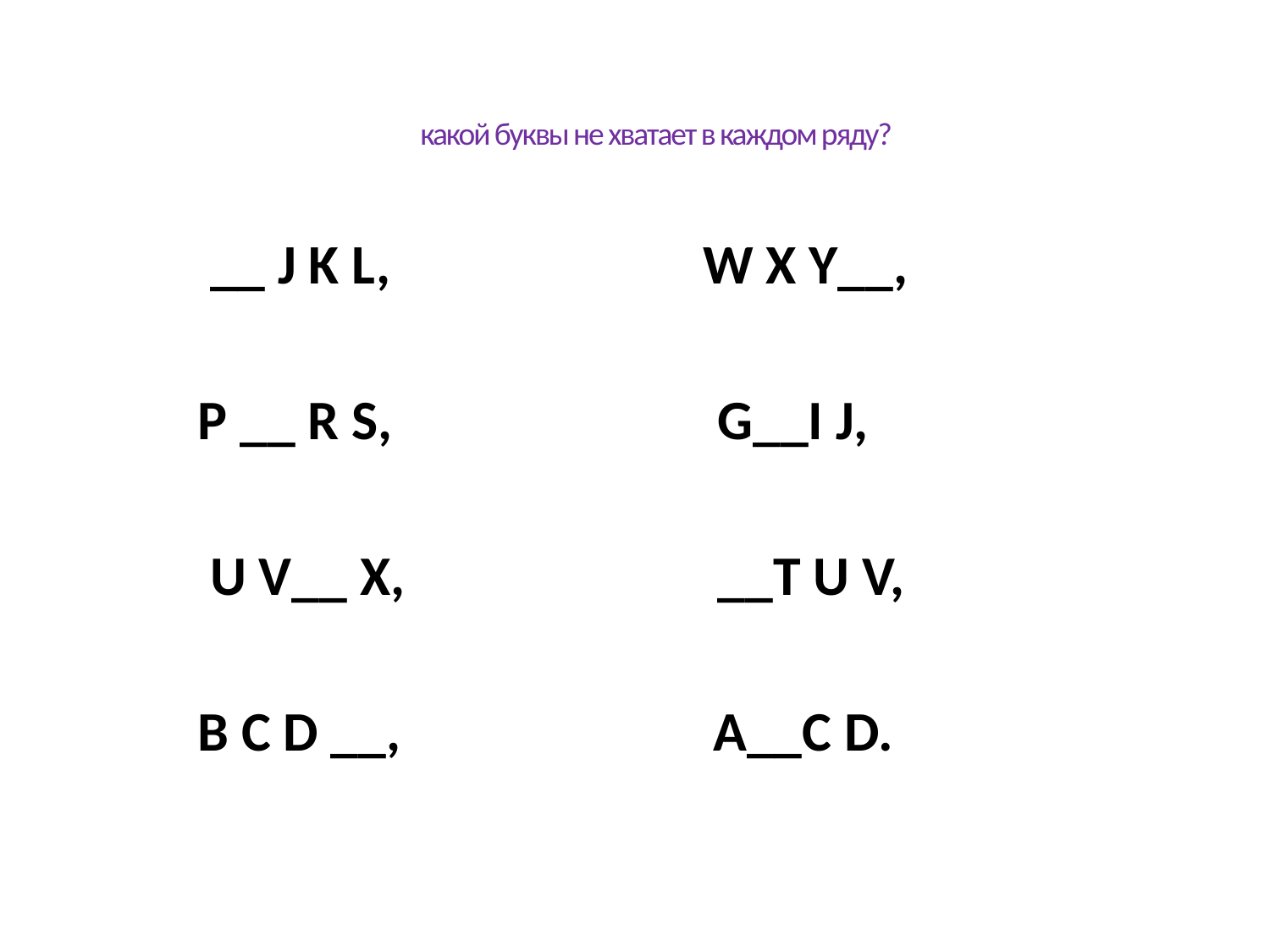

# какой буквы не хватает в каждом ряду?
 __ J K L,                         W X Y__,

P __ R S,                          G__I J,

 U V__ X,                         __T U V,

B C D __,                         A__C D.